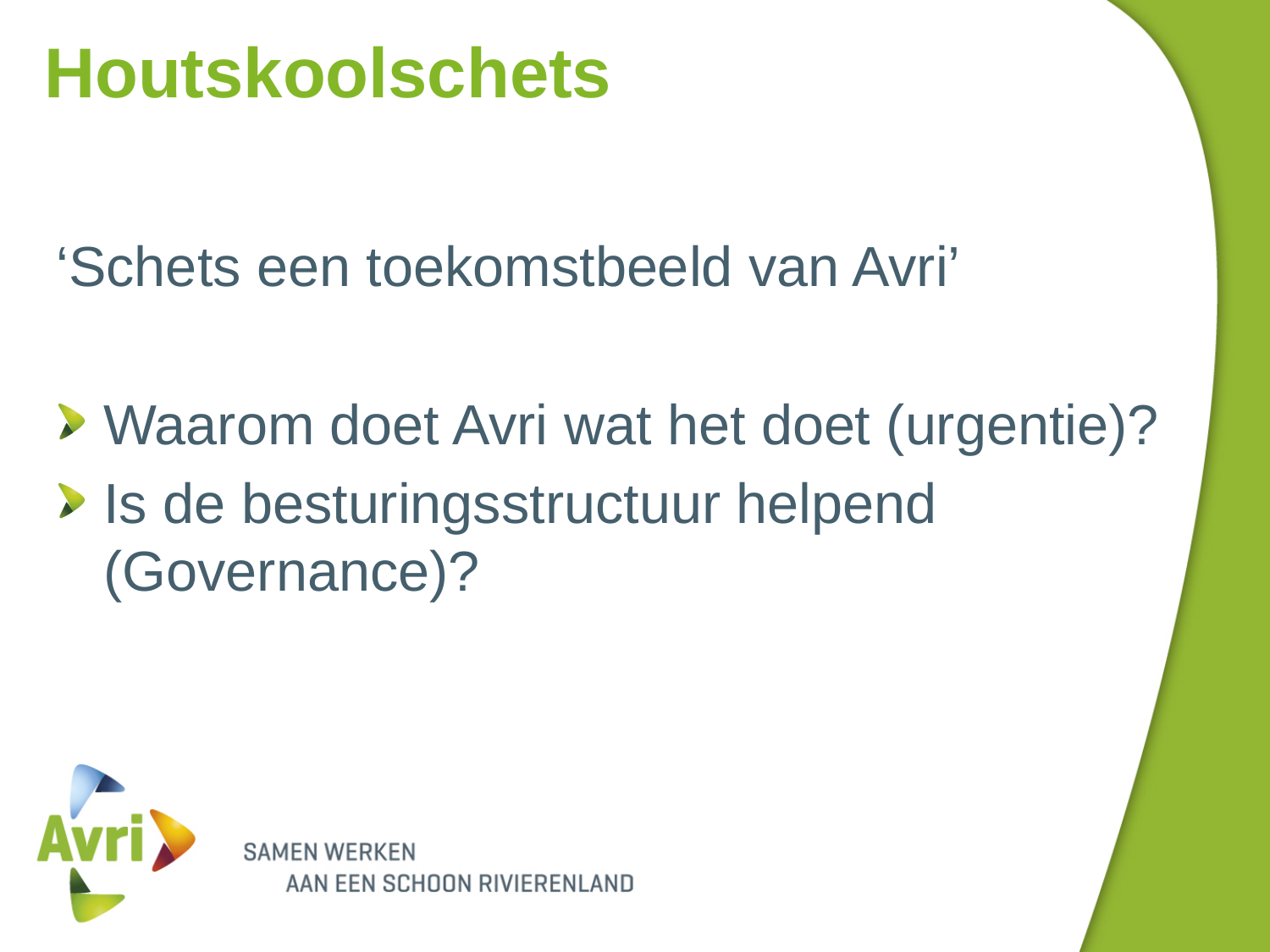

# Houtskoolschets
‘Schets een toekomstbeeld van Avri’

Waarom doet Avri wat het doet (urgentie)?
Is de besturingsstructuur helpend (Governance)?